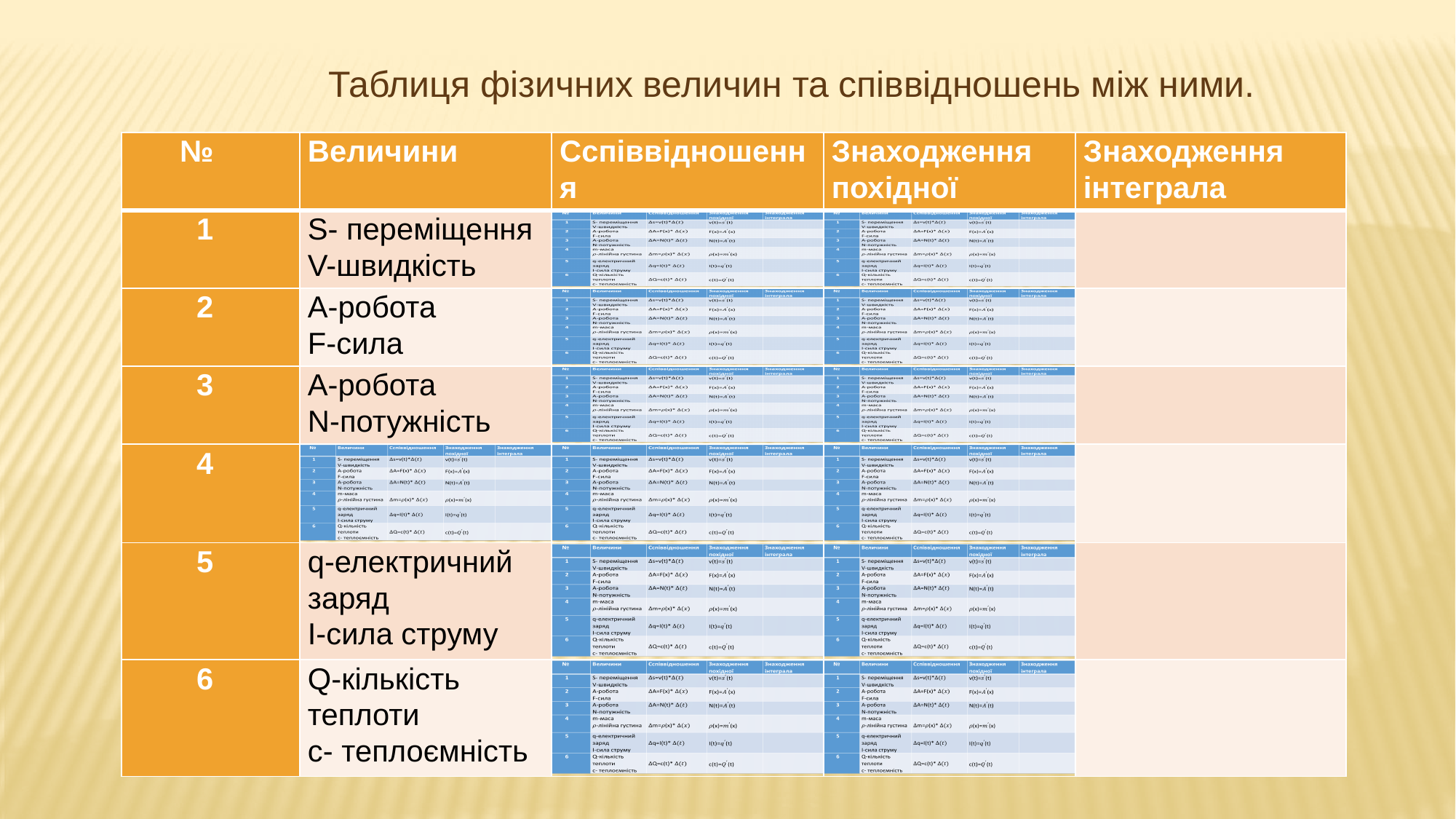

Таблиця фізичних величин та співвідношень між ними.
| № | Величини | Сспіввідношення | Знаходження похідної | Знаходження інтеграла |
| --- | --- | --- | --- | --- |
| 1 | S- переміщення V-швидкість |  |  |  |
| 2 | A-робота F-сила |  |  |  |
| 3 | A-робота N-потужність |  |  |  |
| 4 |  |  |  |  |
| 5 | q-електричний заряд I-сила струму |  |  |  |
| 6 | Q-кількість теплоти c- теплоємність |  |  |  |